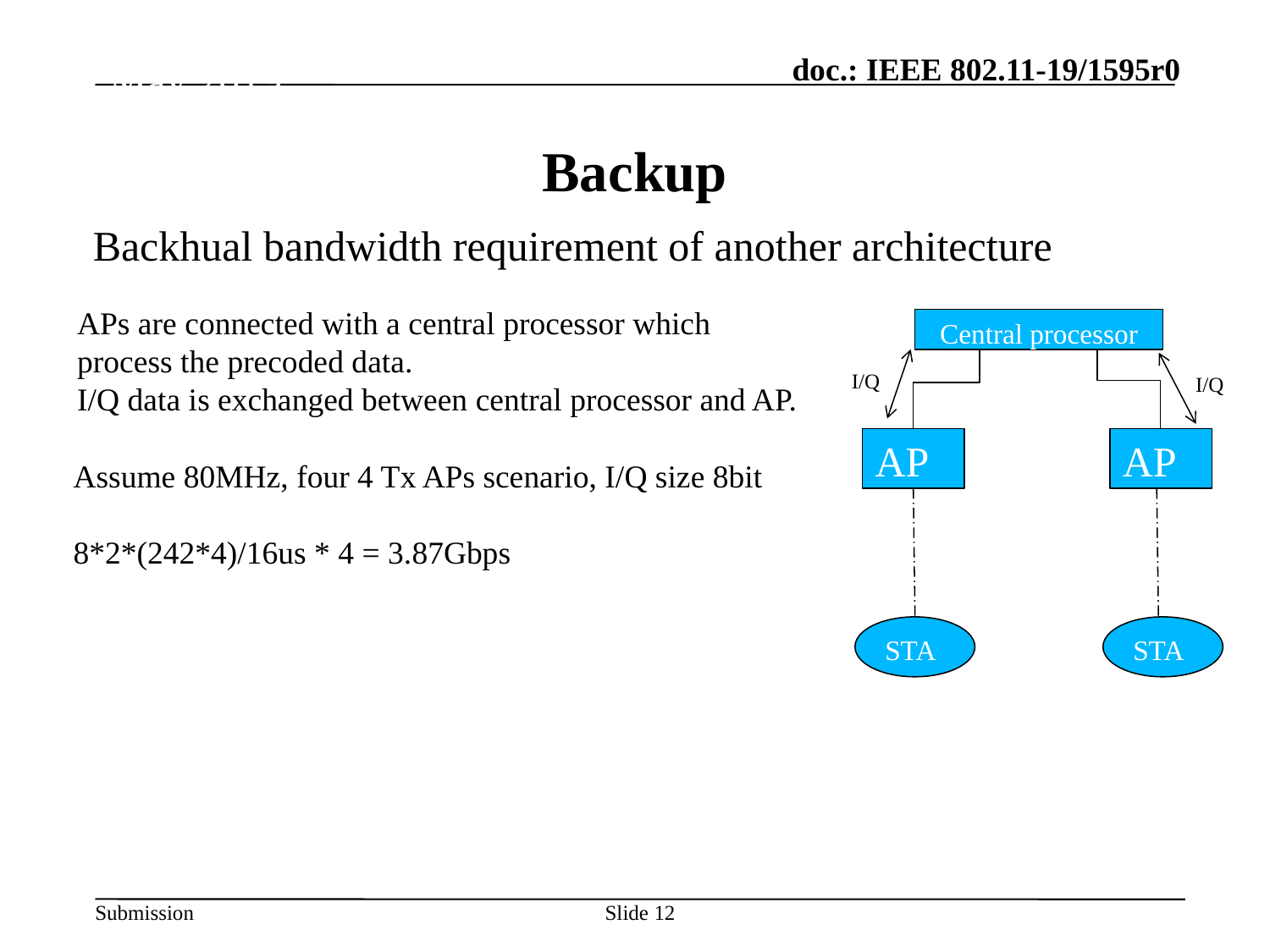

May 2019
# Backup
Backhual bandwidth requirement of another architecture
APs are connected with a central processor which process the precoded data.
I/Q data is exchanged between central processor and AP.
Central processor
I/Q
I/Q
AP
AP
Assume 80MHz, four 4 Tx APs scenario, I/Q size 8bit

8*2*(242*4)/16us * 4 = 3.87Gbps
STA
STA
Slide 12